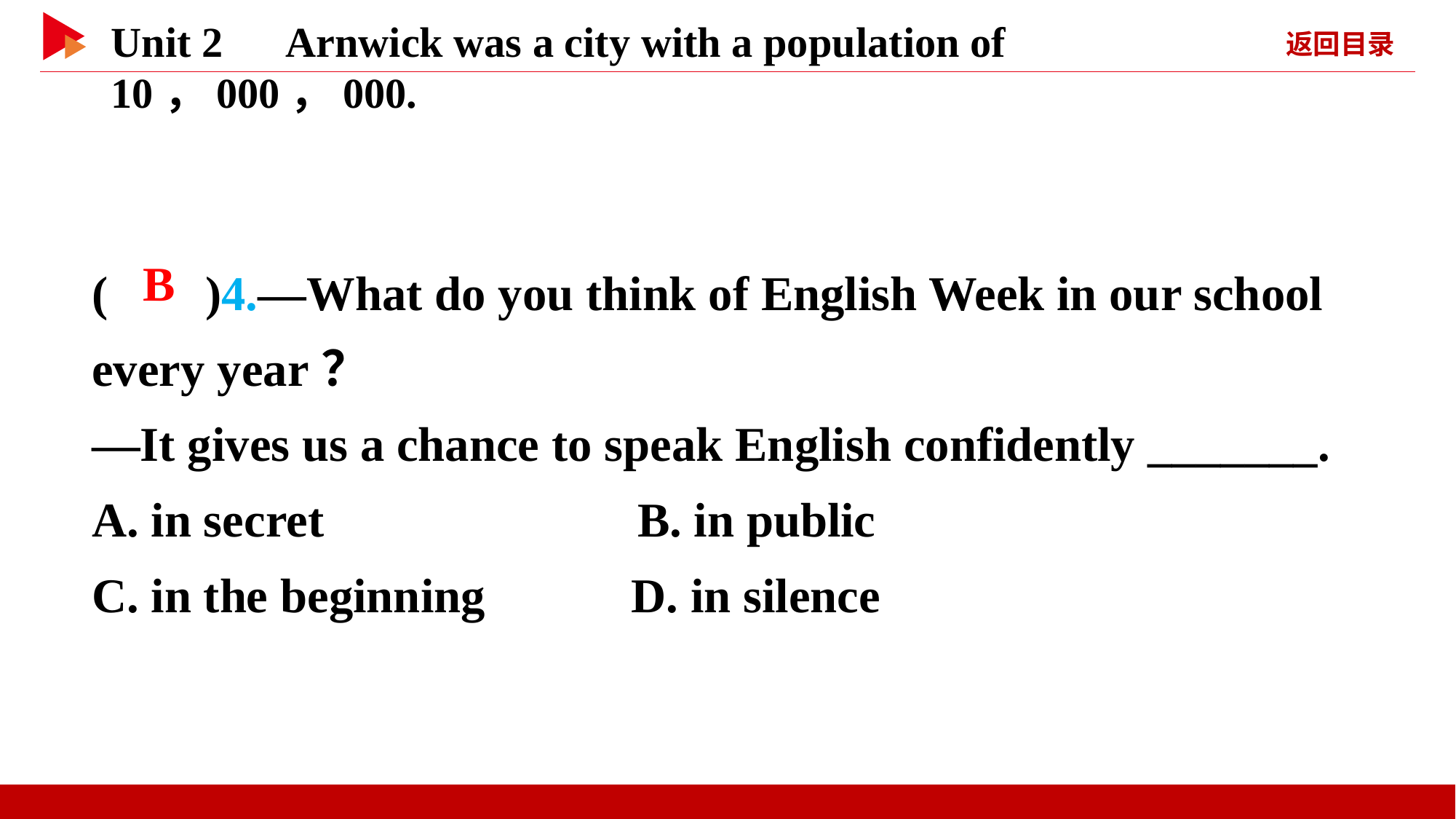

(        )4.—What do you think of English Week in our school every year？
—It gives us a chance to speak English confidently _______.
A. in secret               		B. in public
C. in the beginning            D. in silence
   B